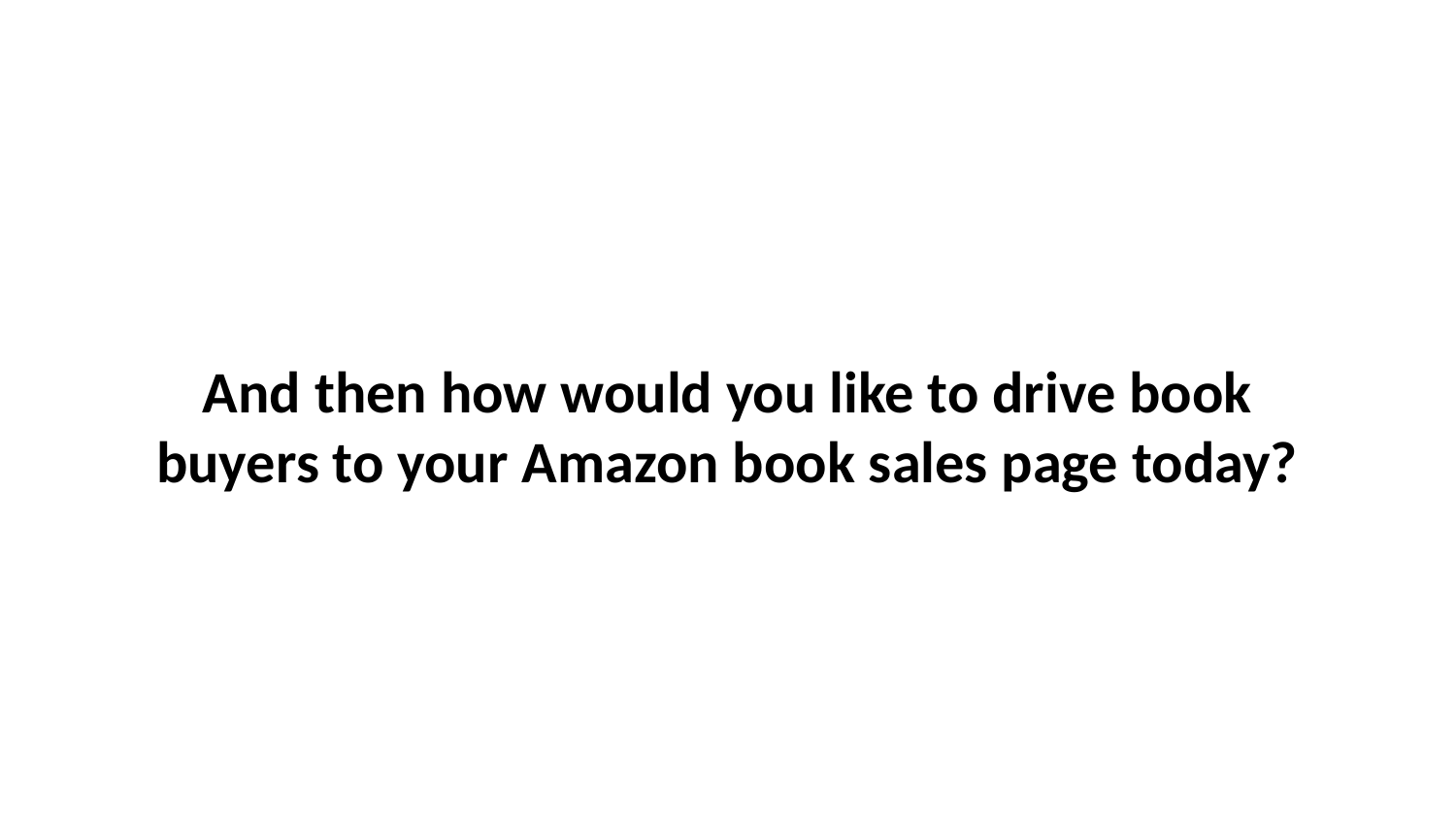

# And then how would you like to drive book buyers to your Amazon book sales page today?